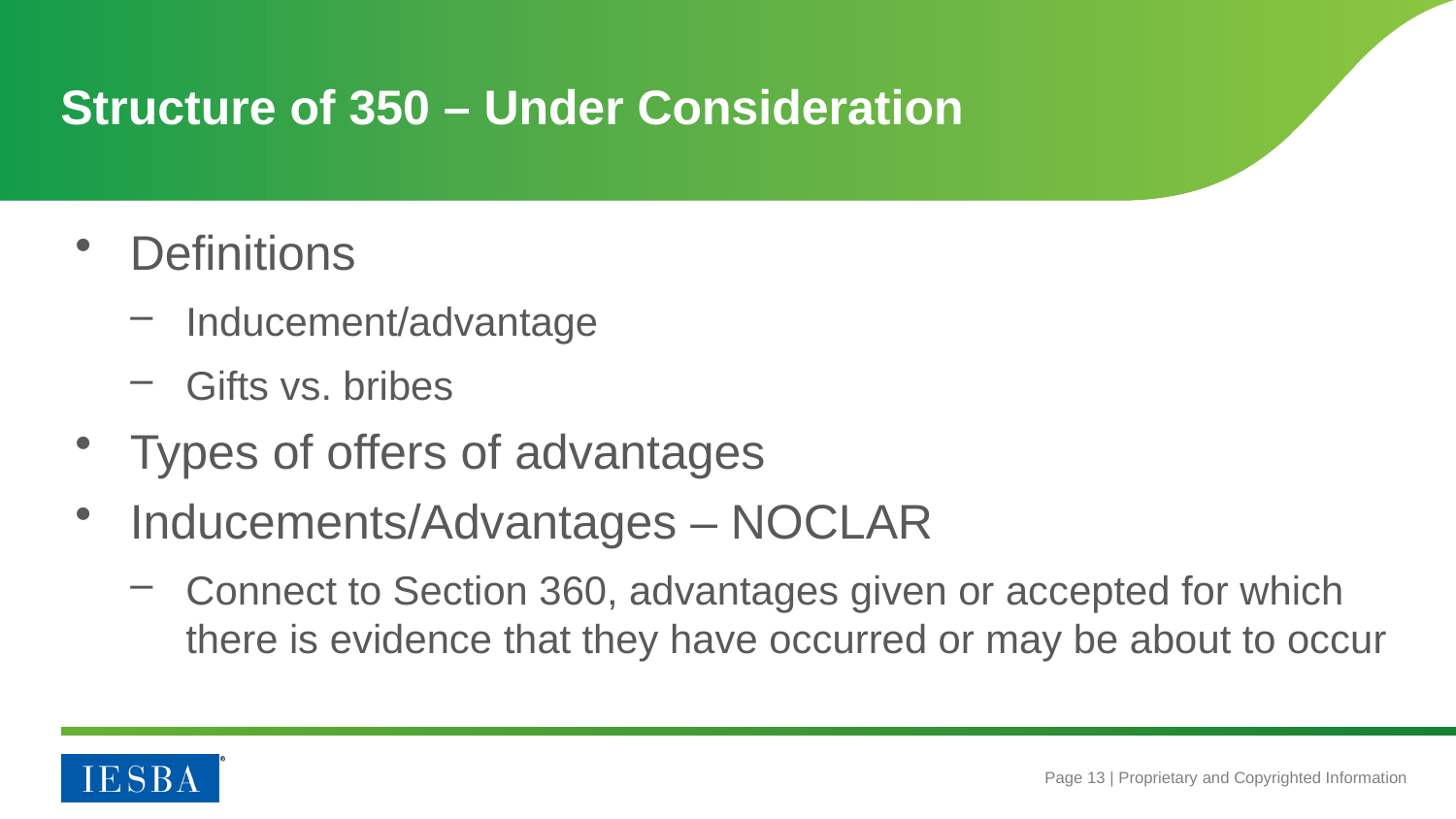

# Structure of 350 – Under Consideration
Definitions
Inducement/advantage
Gifts vs. bribes
Types of offers of advantages
Inducements/Advantages – NOCLAR
Connect to Section 360, advantages given or accepted for which there is evidence that they have occurred or may be about to occur